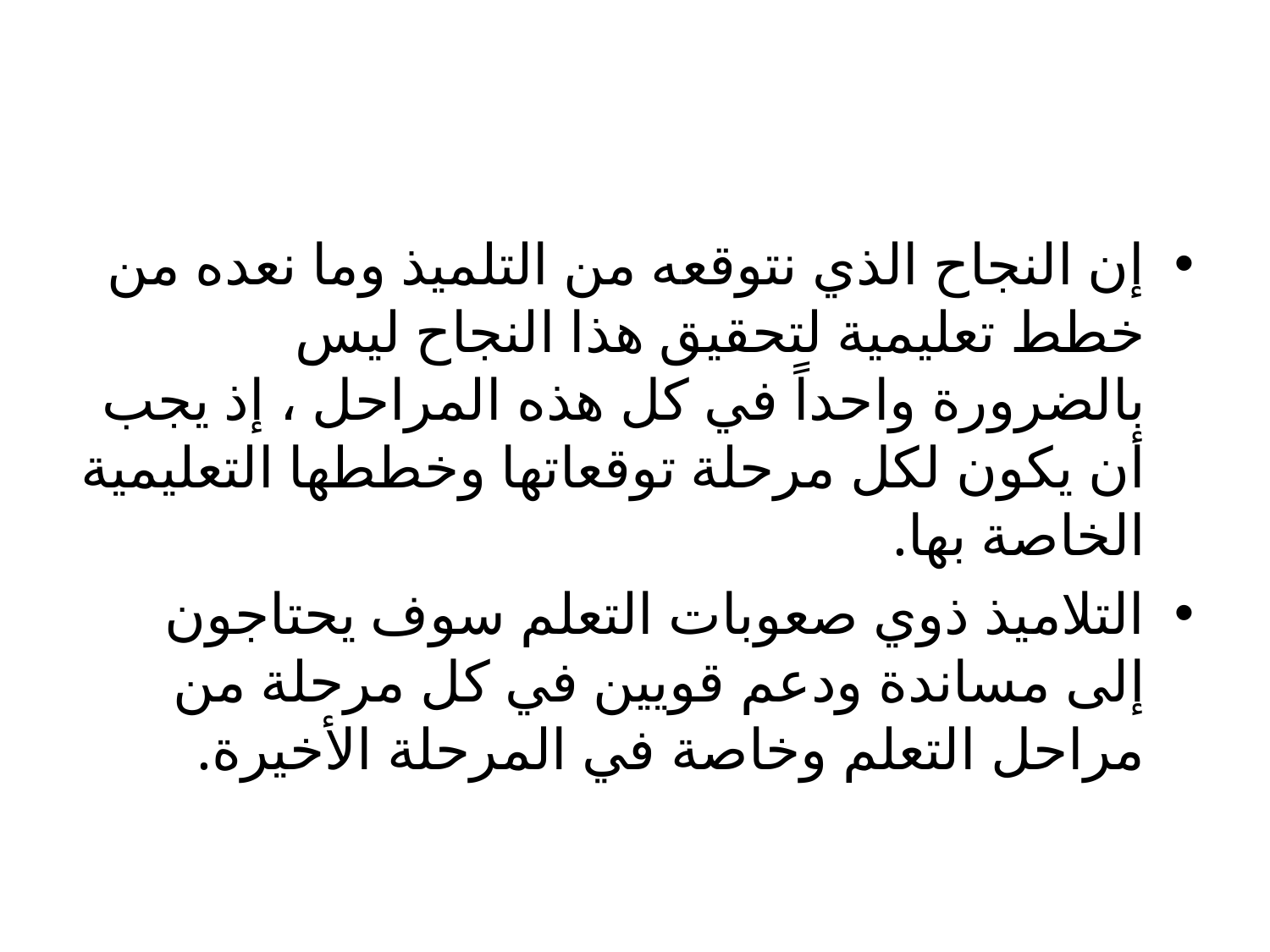

#
إن النجاح الذي نتوقعه من التلميذ وما نعده من خطط تعليمية لتحقيق هذا النجاح ليس بالضرورة واحداً في كل هذه المراحل ، إذ يجب أن يكون لكل مرحلة توقعاتها وخططها التعليمية الخاصة بها.
التلاميذ ذوي صعوبات التعلم سوف يحتاجون إلى مساندة ودعم قويين في كل مرحلة من مراحل التعلم وخاصة في المرحلة الأخيرة.